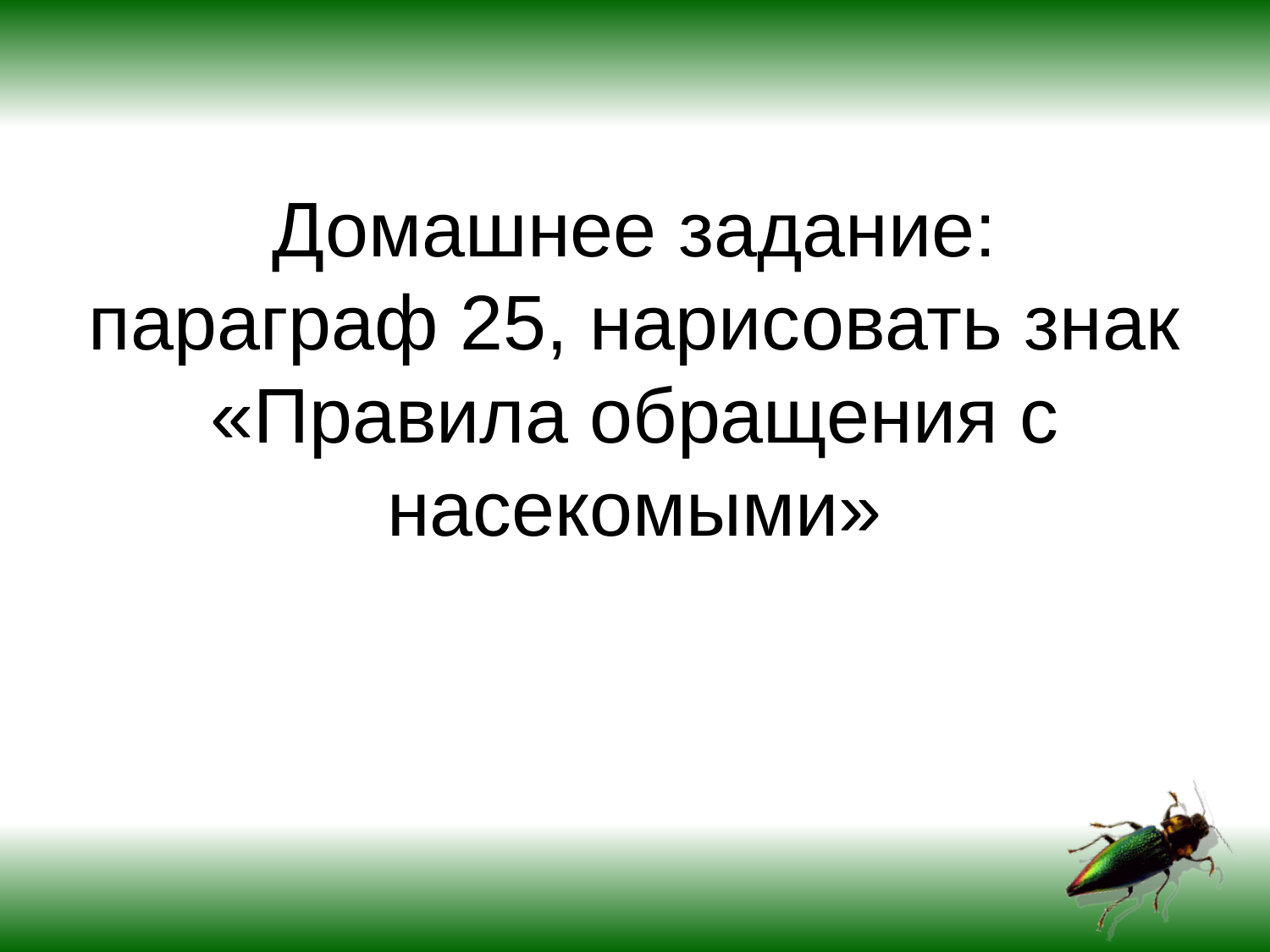

# Домашнее задание: параграф 25, нарисовать знак «Правила обращения с насекомыми»